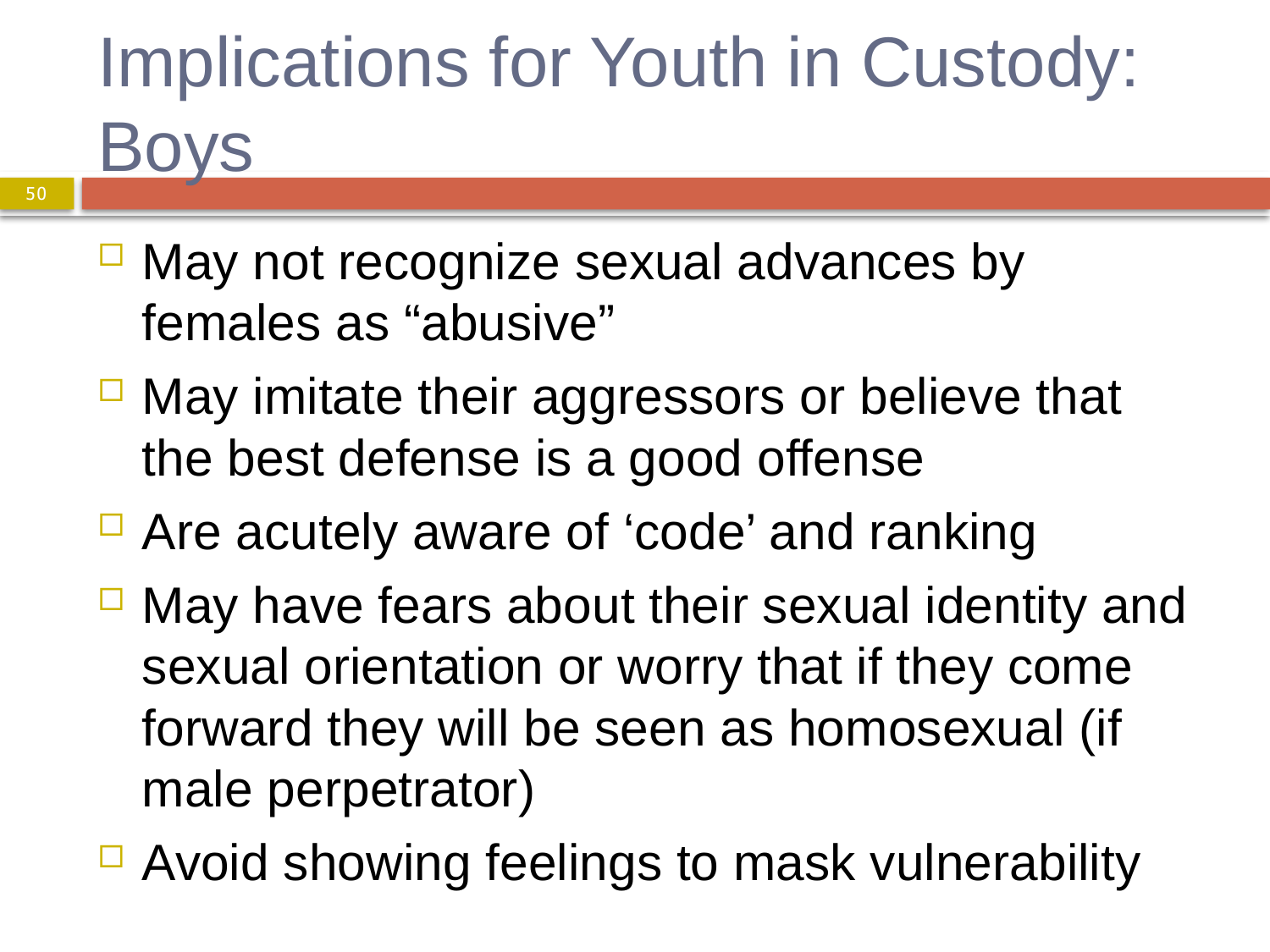

# Implications for Youth in Custody:  Boys
50
May not recognize sexual advances by females as “abusive”
May imitate their aggressors or believe that the best defense is a good offense
Are acutely aware of ‘code’ and ranking
May have fears about their sexual identity and sexual orientation or worry that if they come forward they will be seen as homosexual (if male perpetrator)
Avoid showing feelings to mask vulnerability